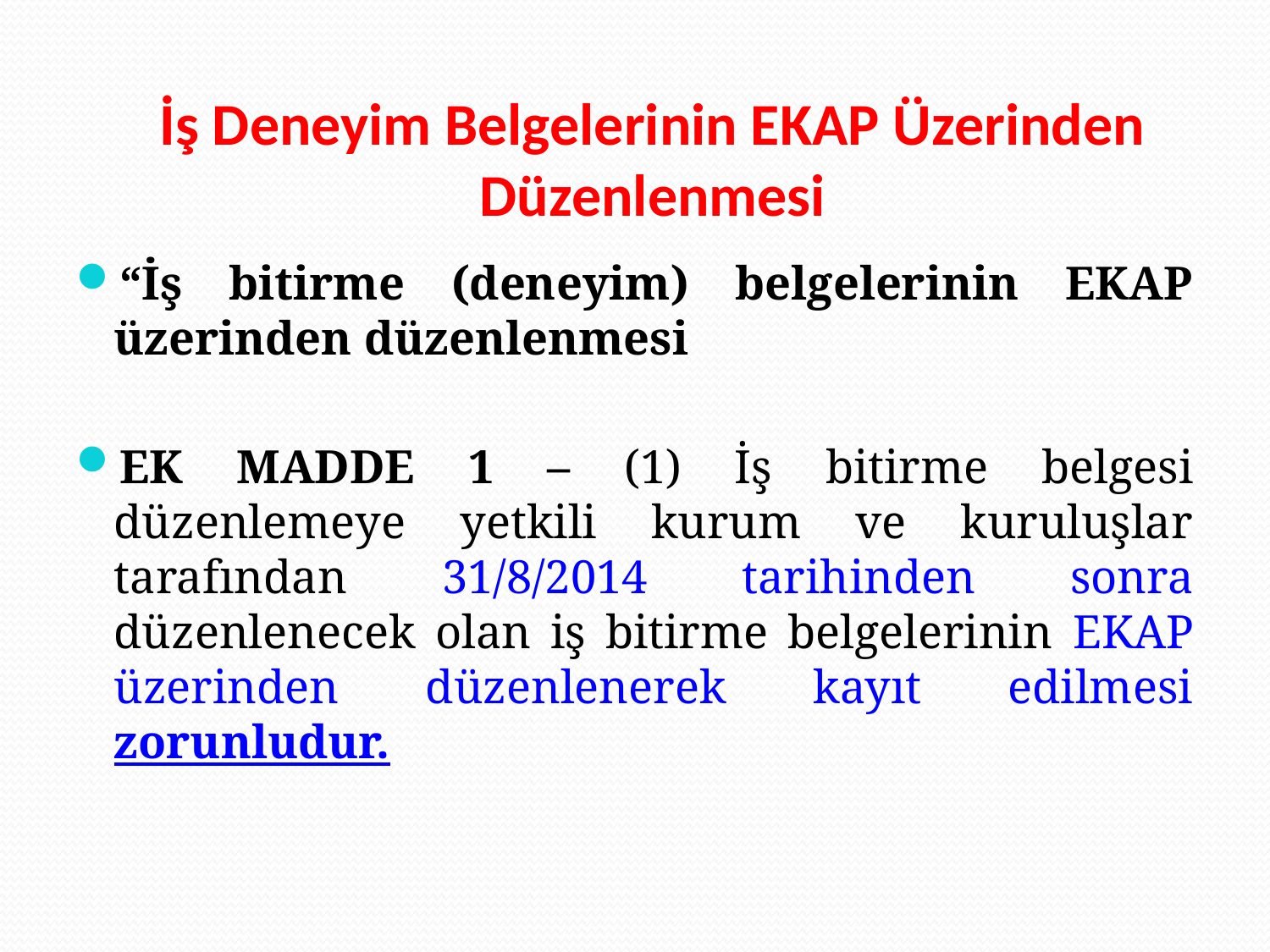

# İş Deneyim Belgelerinin EKAP Üzerinden Düzenlenmesi
“İş bitirme (deneyim) belgelerinin EKAP üzerinden düzenlenmesi

EK MADDE 1 – (1) İş bitirme belgesi düzenlemeye yetkili kurum ve kuruluşlar tarafından 31/8/2014 tarihinden sonra düzenlenecek olan iş bitirme belgelerinin EKAP üzerinden düzenlenerek kayıt edilmesi zorunludur.